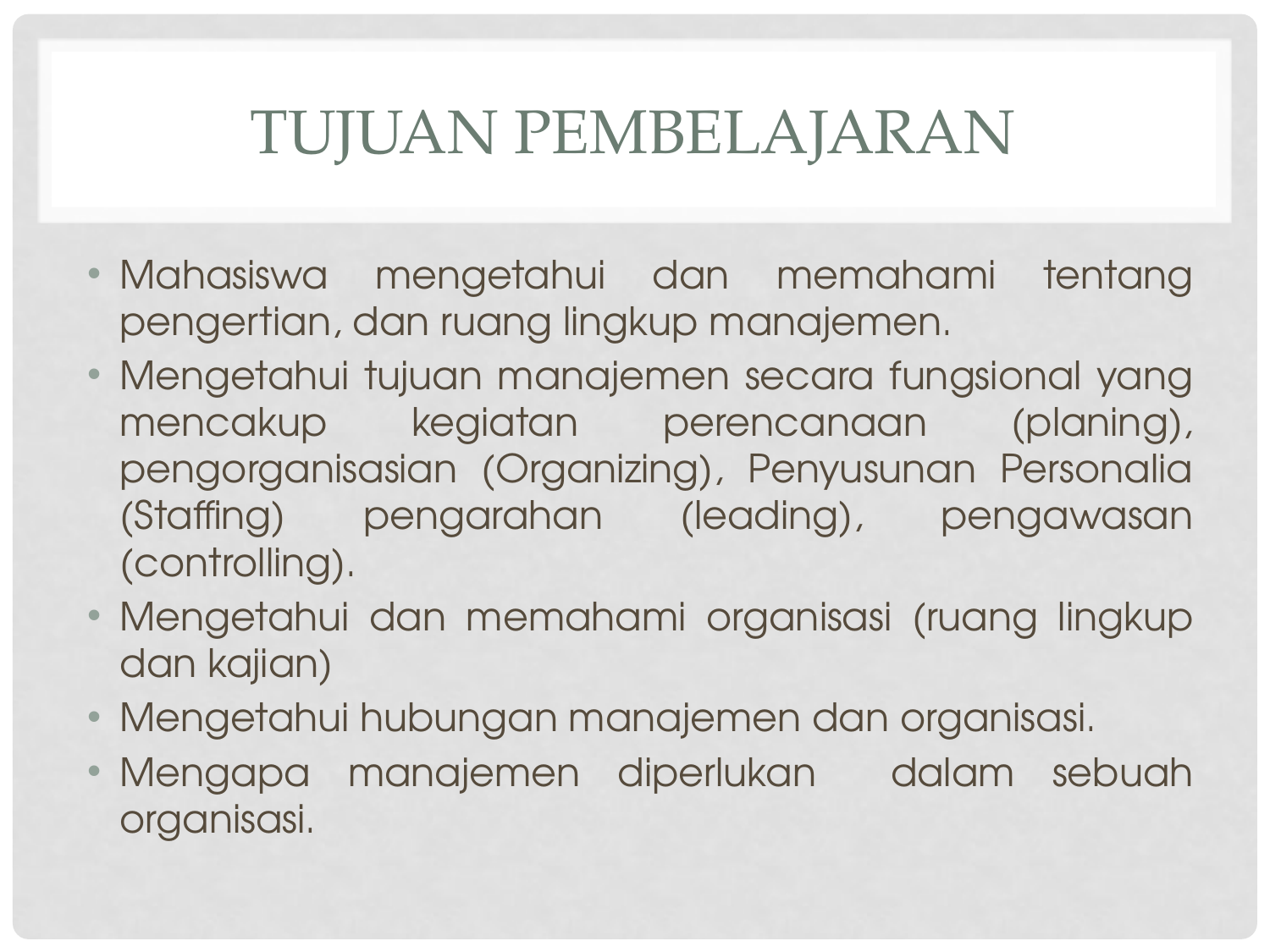

# Tujuan Pembelajaran
Mahasiswa mengetahui dan memahami tentang pengertian, dan ruang lingkup manajemen.
Mengetahui tujuan manajemen secara fungsional yang mencakup kegiatan perencanaan (planing), pengorganisasian (Organizing), Penyusunan Personalia (Staffing) pengarahan (leading), pengawasan (controlling).
Mengetahui dan memahami organisasi (ruang lingkup dan kajian)
Mengetahui hubungan manajemen dan organisasi.
Mengapa manajemen diperlukan  dalam sebuah organisasi.